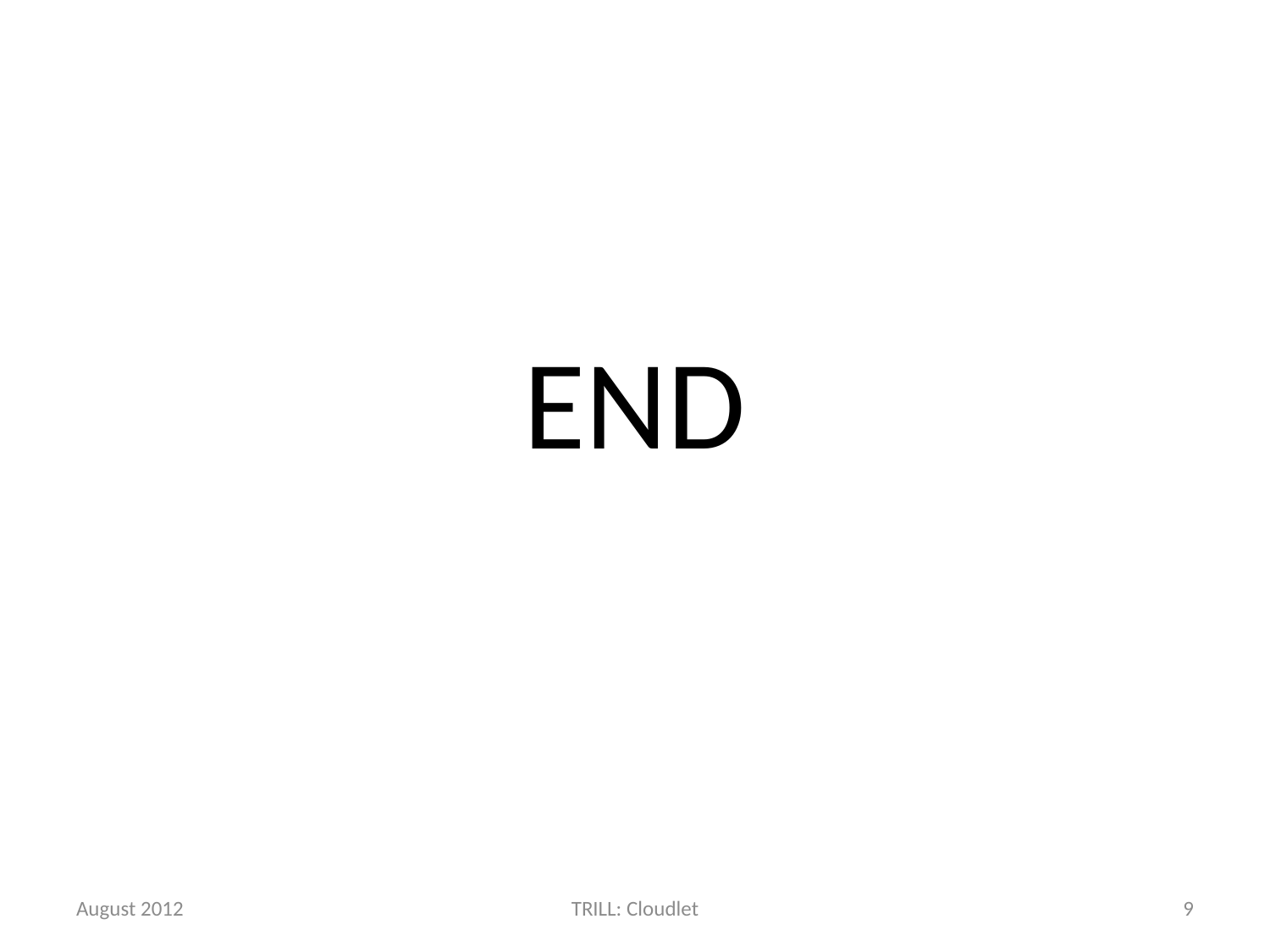

# END
August 2012
TRILL: Cloudlet
9